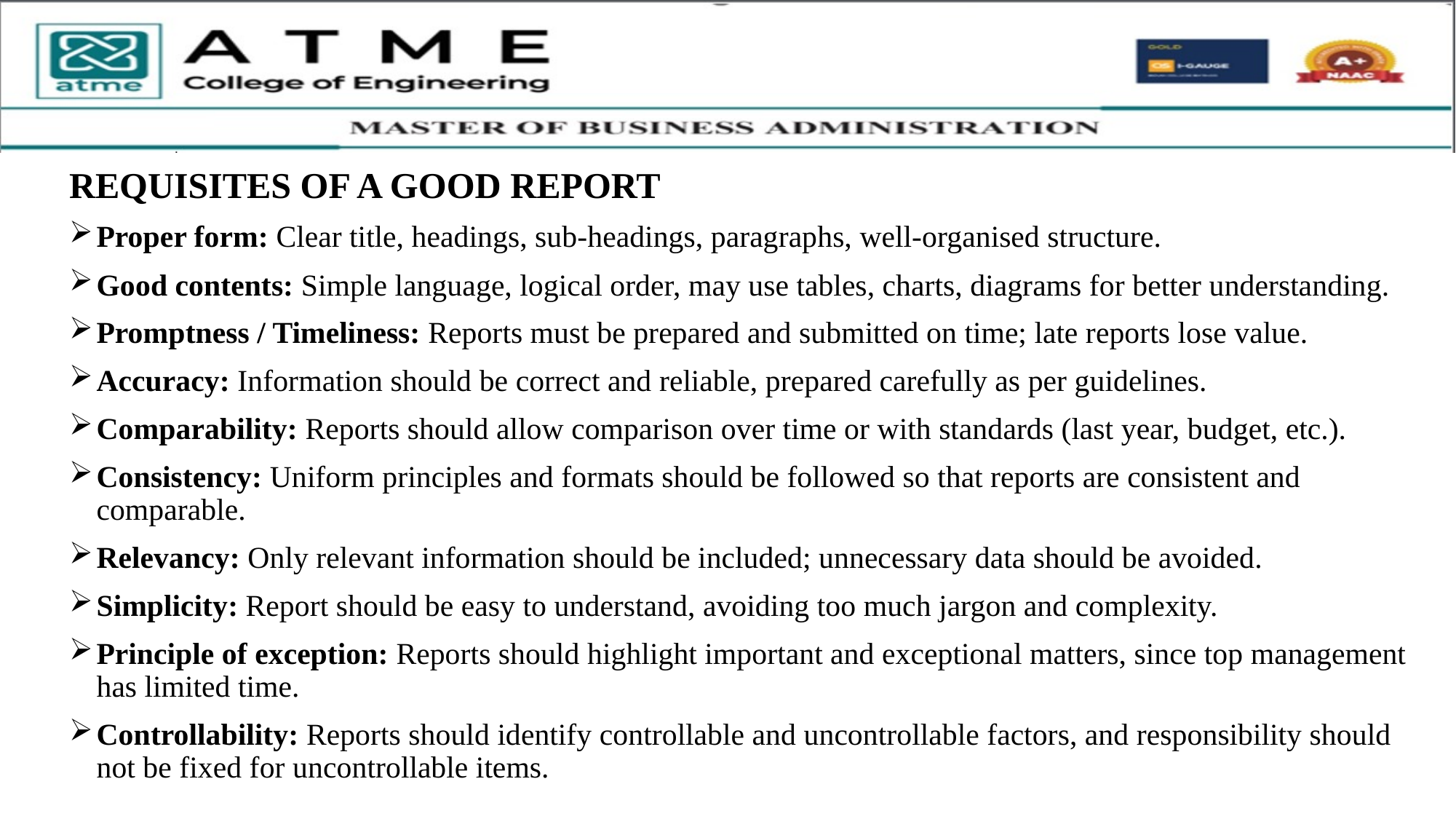

REQUISITES OF A GOOD REPORT
Proper form: Clear title, headings, sub-headings, paragraphs, well-organised structure.
Good contents: Simple language, logical order, may use tables, charts, diagrams for better understanding.
Promptness / Timeliness: Reports must be prepared and submitted on time; late reports lose value.
Accuracy: Information should be correct and reliable, prepared carefully as per guidelines.
Comparability: Reports should allow comparison over time or with standards (last year, budget, etc.).
Consistency: Uniform principles and formats should be followed so that reports are consistent and comparable.
Relevancy: Only relevant information should be included; unnecessary data should be avoided.
Simplicity: Report should be easy to understand, avoiding too much jargon and complexity.
Principle of exception: Reports should highlight important and exceptional matters, since top management has limited time.
Controllability: Reports should identify controllable and uncontrollable factors, and responsibility should not be fixed for uncontrollable items.